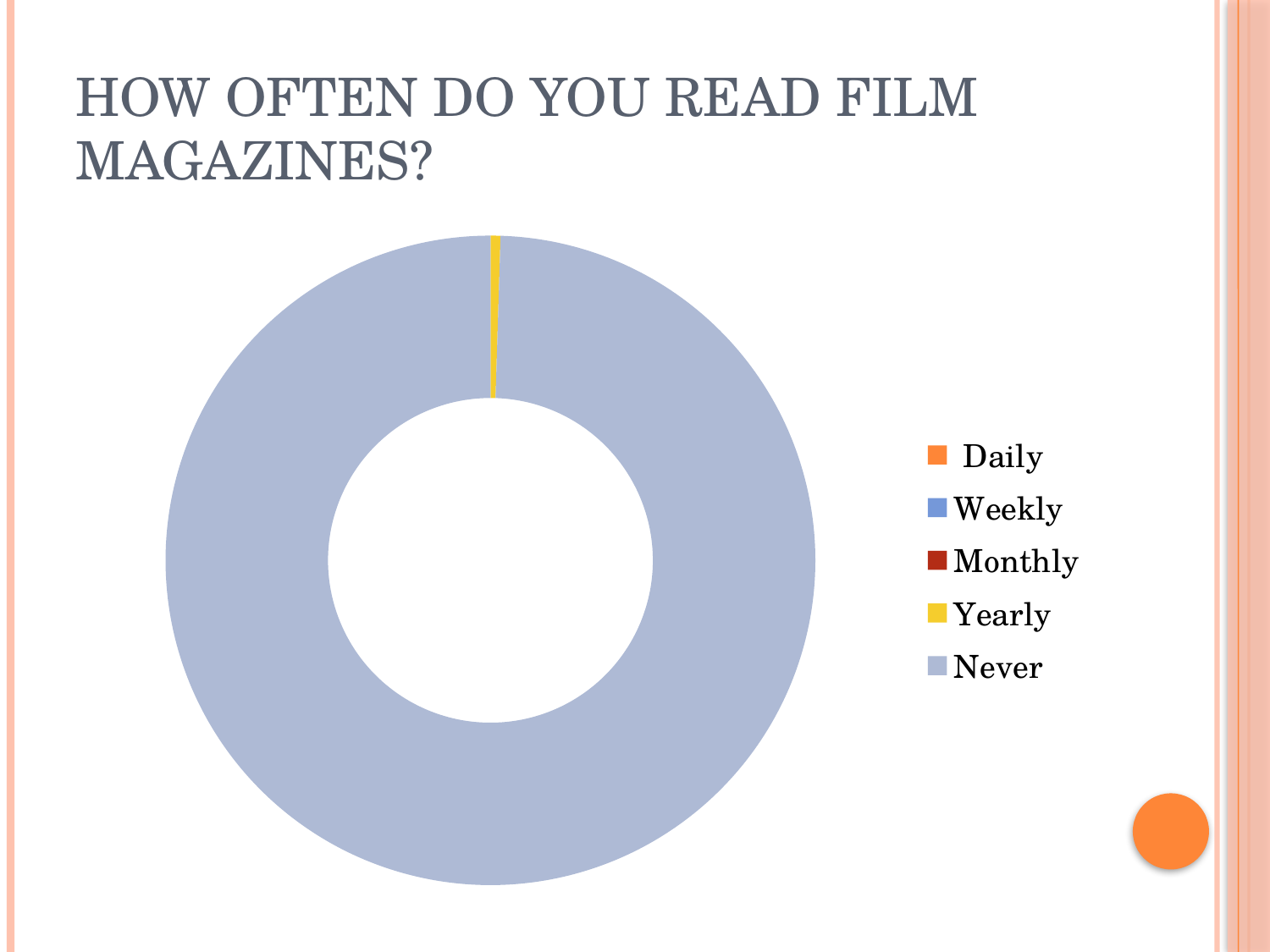

# How often do you read film magazines?

### Chart

| Category | Column1 |
|---|---|
|  Daily | 0.0 |
| Weekly | 0.0 |
| Monthly | 0.0 |
| Yearly | 0.1 |
| Never | 20.0 |